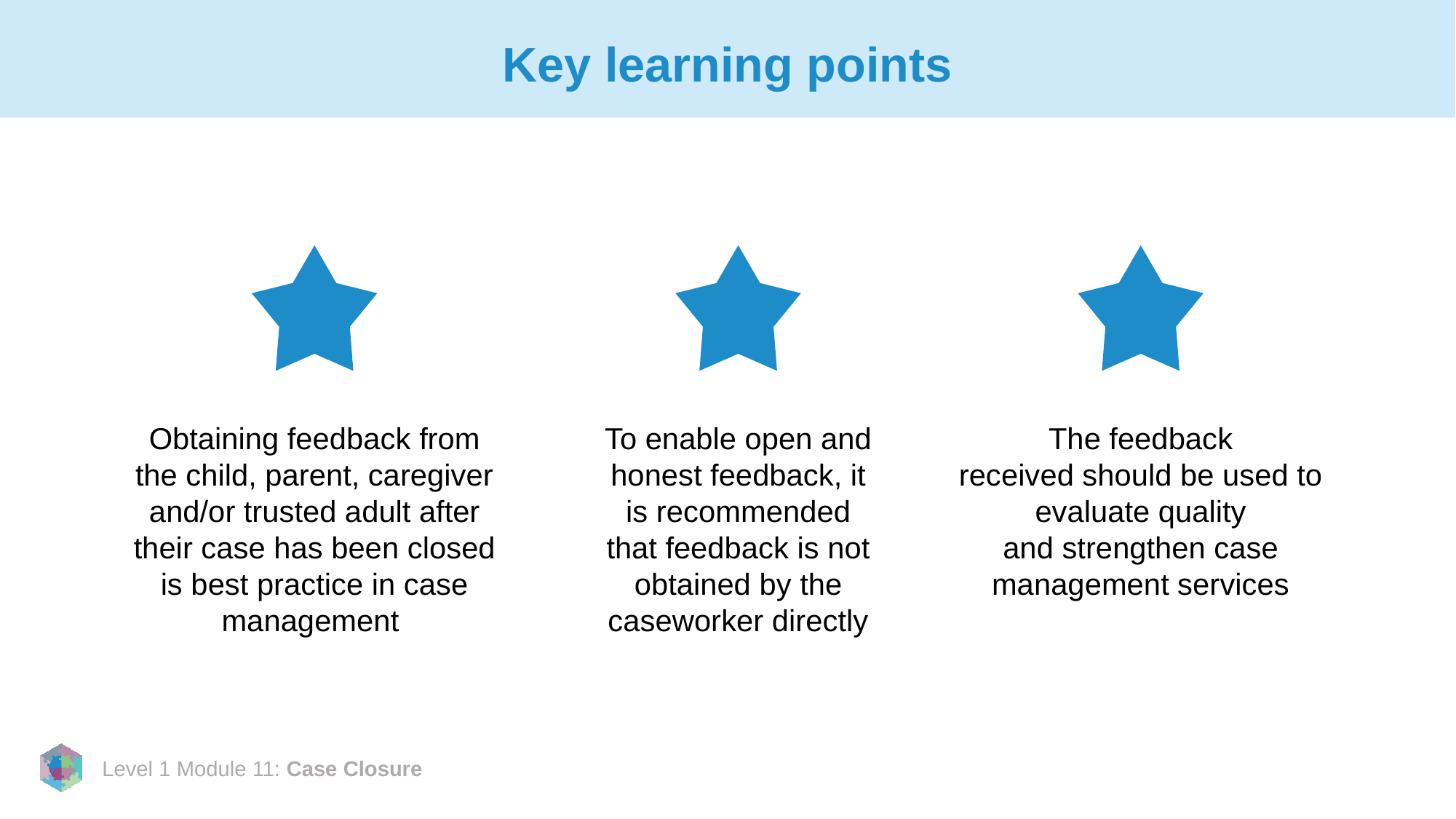

# Key learning points

Obtaining feedback from the child, parent, caregiver and/or trusted adult after their case has been closed is best practice in case management
To enable open and honest feedback, it is recommended that feedback is not obtained by the caseworker directly
The feedback received should be used to evaluate quality and strengthen case management services